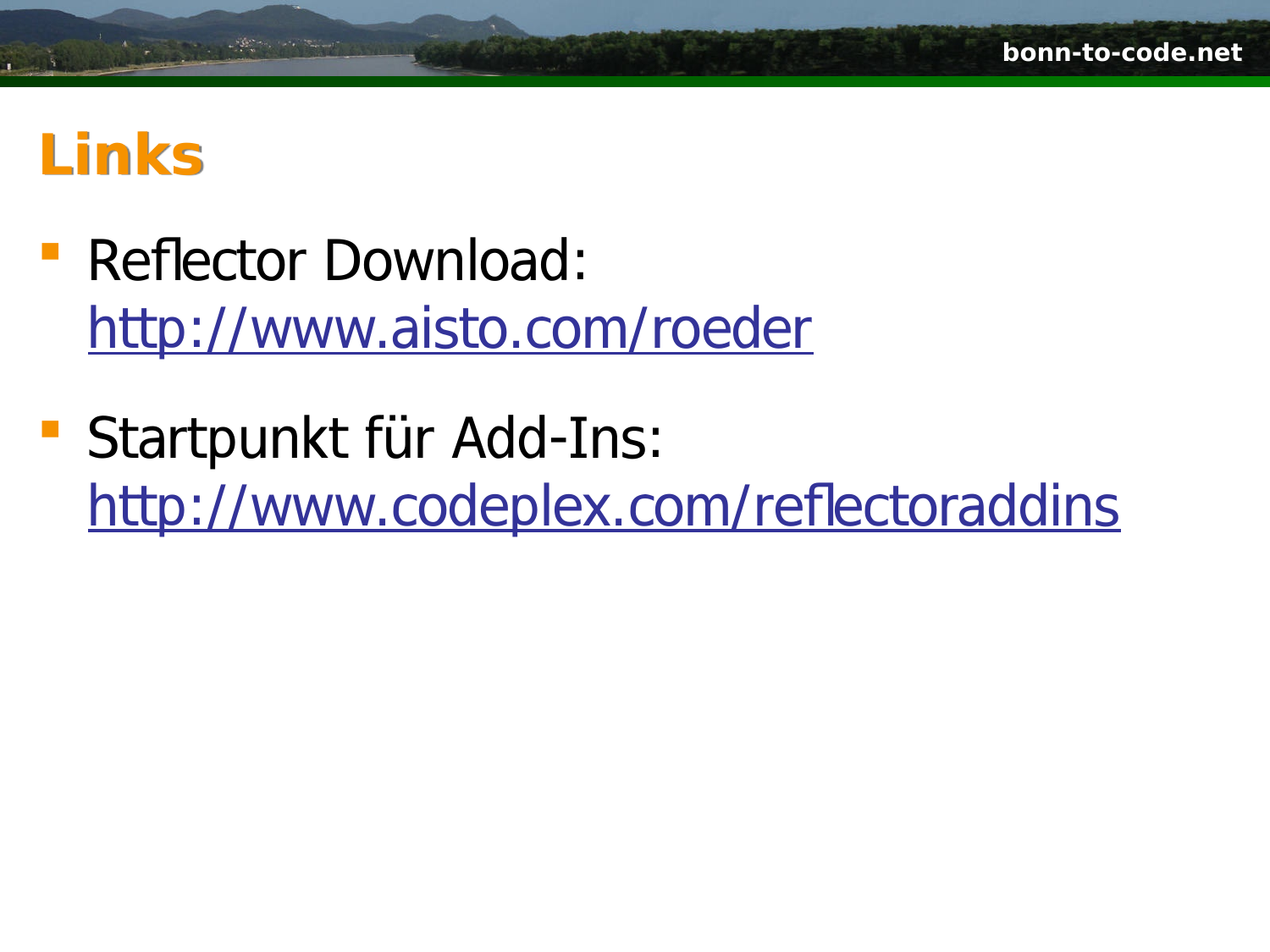

http://www.codeplex.com/reflectoraddins
# Links
Reflector Download:
http://www.aisto.com/roeder
Startpunkt für Add-Ins:
http://www.codeplex.com/reflectoraddins